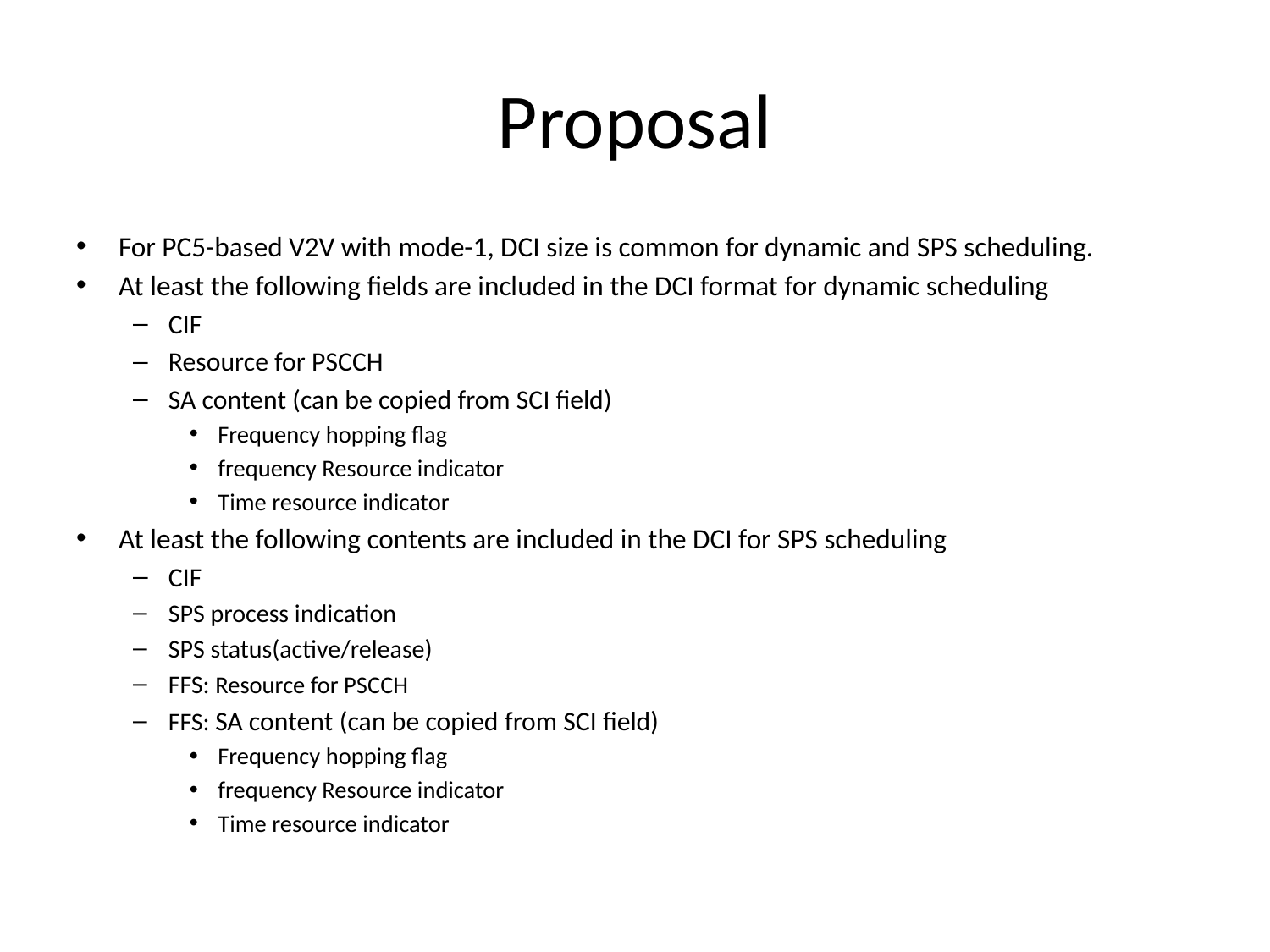

# Proposal
For PC5-based V2V with mode-1, DCI size is common for dynamic and SPS scheduling.
At least the following fields are included in the DCI format for dynamic scheduling
CIF
Resource for PSCCH
SA content (can be copied from SCI field)
Frequency hopping flag
frequency Resource indicator
Time resource indicator
At least the following contents are included in the DCI for SPS scheduling
CIF
SPS process indication
SPS status(active/release)
FFS: Resource for PSCCH
FFS: SA content (can be copied from SCI field)
Frequency hopping flag
frequency Resource indicator
Time resource indicator